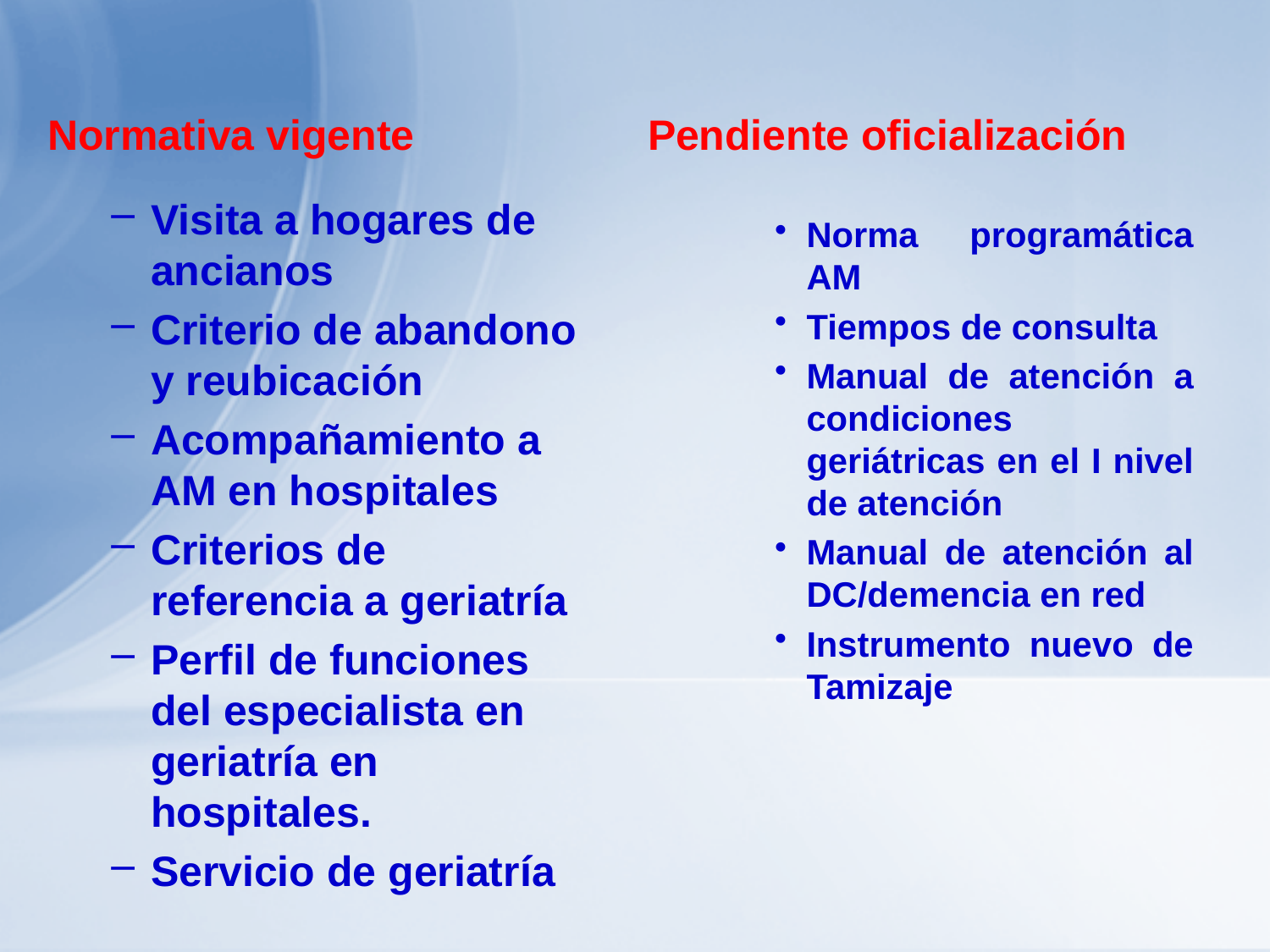

Normativa vigente
Pendiente oficialización
Visita a hogares de ancianos
Criterio de abandono y reubicación
Acompañamiento a AM en hospitales
Criterios de referencia a geriatría
Perfil de funciones del especialista en geriatría en hospitales.
Servicio de geriatría
Norma programática AM
Tiempos de consulta
Manual de atención a condiciones geriátricas en el I nivel de atención
Manual de atención al DC/demencia en red
Instrumento nuevo de Tamizaje